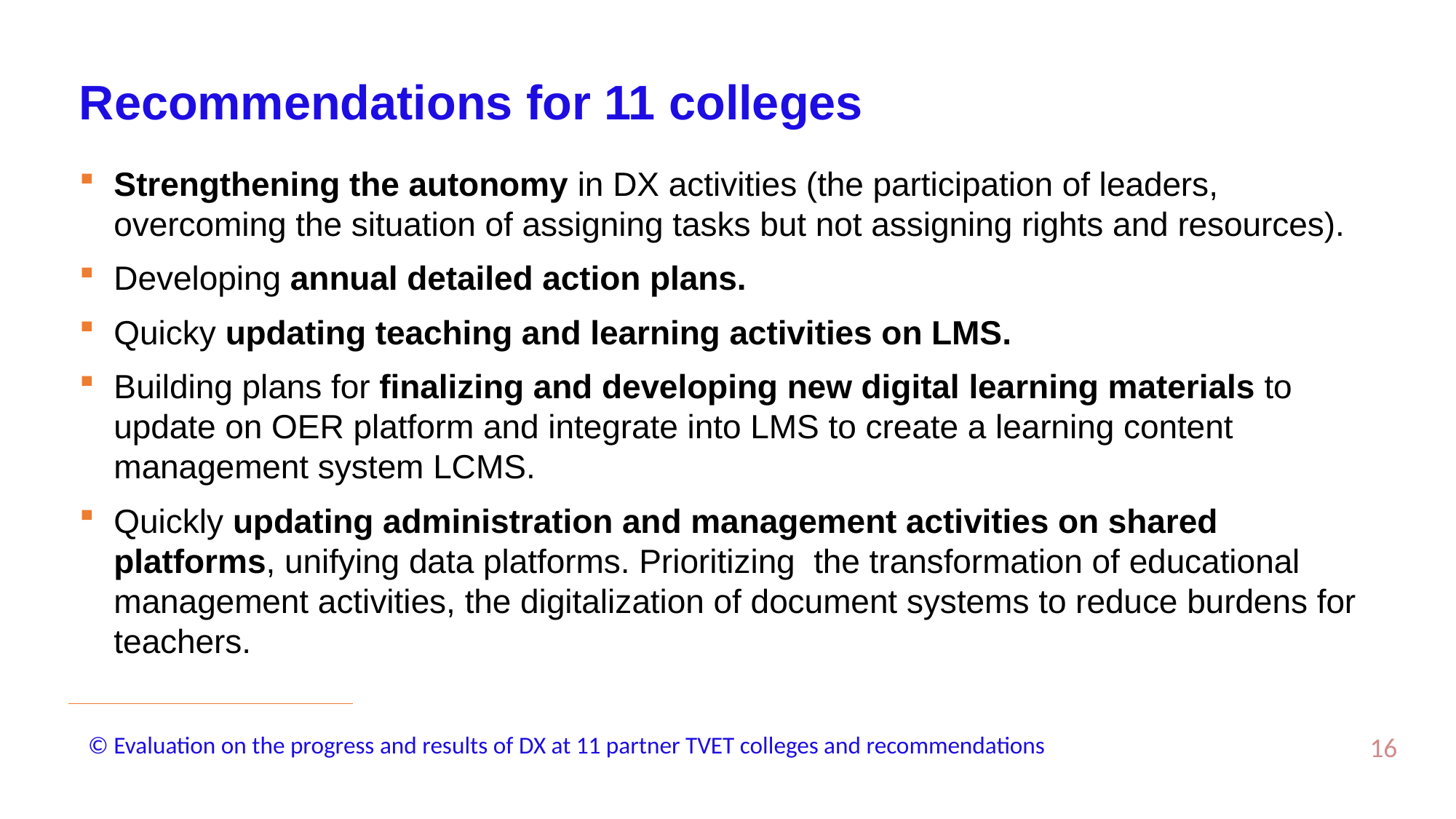

# Recommendations for 11 colleges
Strengthening the autonomy in DX activities (the participation of leaders, overcoming the situation of assigning tasks but not assigning rights and resources).
Developing annual detailed action plans.
Quicky updating teaching and learning activities on LMS.
Building plans for finalizing and developing new digital learning materials to update on OER platform and integrate into LMS to create a learning content management system LCMS.
Quickly updating administration and management activities on shared platforms, unifying data platforms. Prioritizing  the transformation of educational management activities, the digitalization of document systems to reduce burdens for teachers.
16